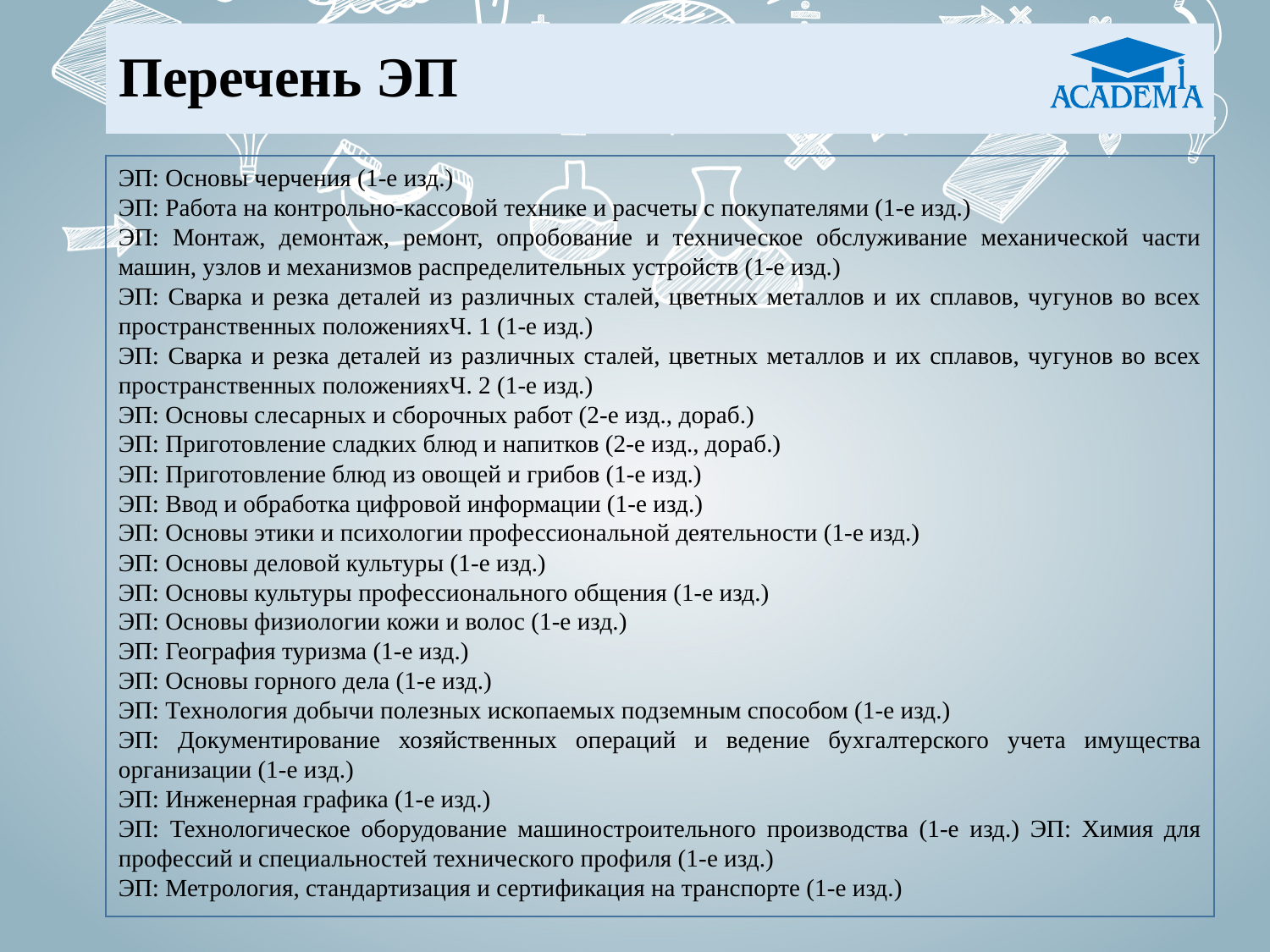

Перечень ЭП

ЭП: Основы черчения (1-е изд.)
ЭП: Работа на контрольно-кассовой технике и расчеты с покупателями (1-е изд.)
ЭП: Монтаж, демонтаж, ремонт, опробование и техническое обслуживание механической части машин, узлов и механизмов распределительных устройств (1-е изд.)
ЭП: Сварка и резка деталей из различных сталей, цветных металлов и их сплавов, чугунов во всех пространственных положенияхЧ. 1 (1-е изд.)
ЭП: Сварка и резка деталей из различных сталей, цветных металлов и их сплавов, чугунов во всех пространственных положенияхЧ. 2 (1-е изд.)
ЭП: Основы слесарных и сборочных работ (2-е изд., дораб.)
ЭП: Приготовление сладких блюд и напитков (2-е изд., дораб.)
ЭП: Приготовление блюд из овощей и грибов (1-е изд.)
ЭП: Ввод и обработка цифровой информации (1-е изд.)
ЭП: Основы этики и психологии профессиональной деятельности (1-е изд.)
ЭП: Основы деловой культуры (1-е изд.)
ЭП: Основы культуры профессионального общения (1-е изд.)
ЭП: Основы физиологии кожи и волос (1-е изд.)
ЭП: География туризма (1-е изд.)
ЭП: Основы горного дела (1-е изд.)
ЭП: Технология добычи полезных ископаемых подземным способом (1-е изд.)
ЭП: Документирование хозяйственных операций и ведение бухгалтерского учета имущества организации (1-е изд.)
ЭП: Инженерная графика (1-е изд.)
ЭП: Технологическое оборудование машиностроительного производства (1-е изд.) ЭП: Химия для профессий и специальностей технического профиля (1-е изд.)
ЭП: Метрология, стандартизация и сертификация на транспорте (1-е изд.)